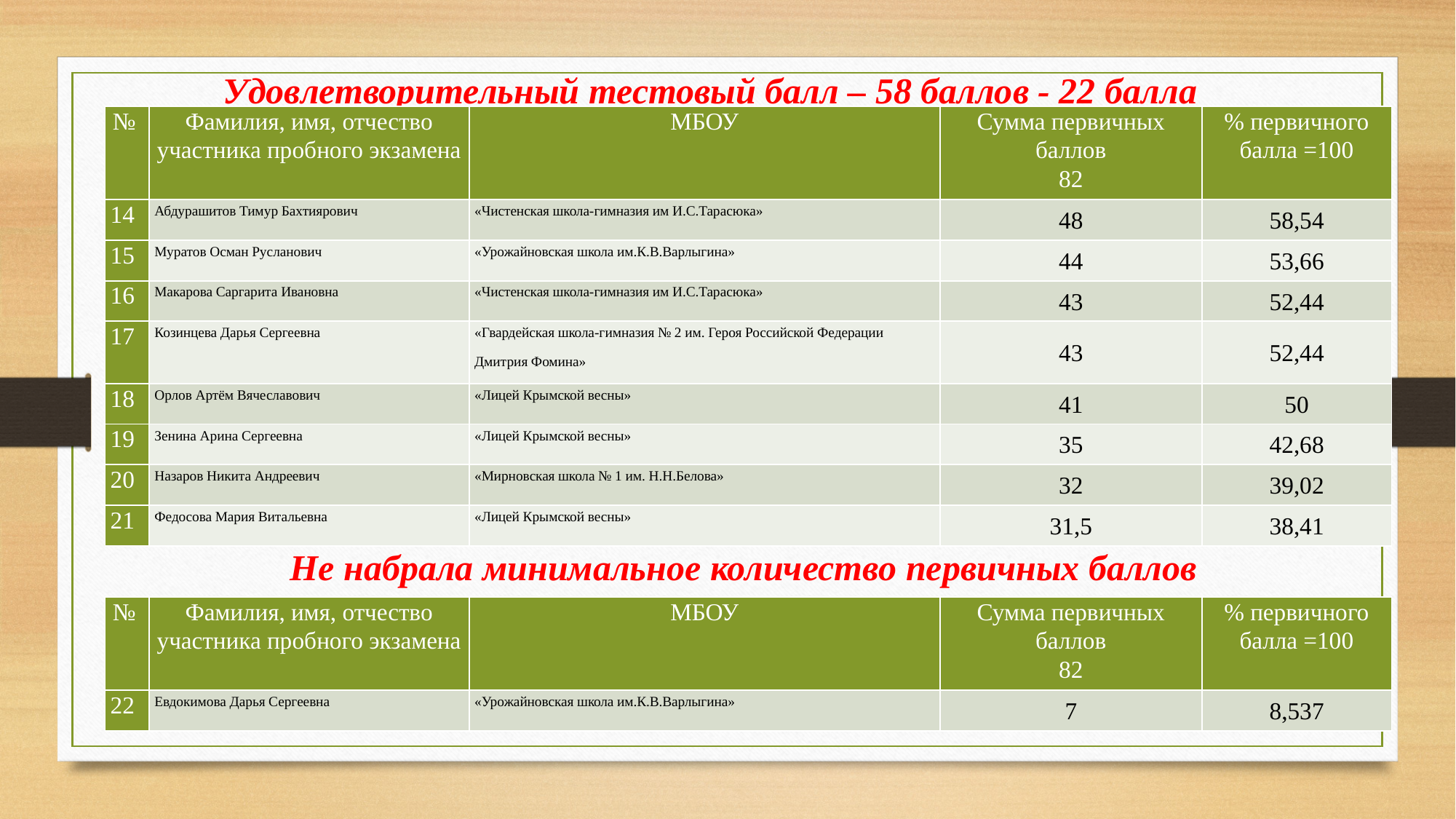

Удовлетворительный тестовый балл – 58 баллов - 22 балла
| № | Фамилия, имя, отчество участника пробного экзамена | МБОУ | Сумма первичных баллов 82 | % первичного балла =100 |
| --- | --- | --- | --- | --- |
| 14 | Абдурашитов Тимур Бахтиярович | «Чистенская школа-гимназия им И.С.Тарасюка» | 48 | 58,54 |
| 15 | Муратов Осман Русланович | «Урожайновская школа им.К.В.Варлыгина» | 44 | 53,66 |
| 16 | Макарова Саргарита Ивановна | «Чистенская школа-гимназия им И.С.Тарасюка» | 43 | 52,44 |
| 17 | Козинцева Дарья Сергеевна | «Гвардейская школа-гимназия № 2 им. Героя Российской Федерации Дмитрия Фомина» | 43 | 52,44 |
| 18 | Орлов Артём Вячеславович | «Лицей Крымской весны» | 41 | 50 |
| 19 | Зенина Арина Сергеевна | «Лицей Крымской весны» | 35 | 42,68 |
| 20 | Назаров Никита Андреевич | «Мирновская школа № 1 им. Н.Н.Белова» | 32 | 39,02 |
| 21 | Федосова Мария Витальевна | «Лицей Крымской весны» | 31,5 | 38,41 |
Не набрала минимальное количество первичных баллов
| № | Фамилия, имя, отчество участника пробного экзамена | МБОУ | Сумма первичных баллов 82 | % первичного балла =100 |
| --- | --- | --- | --- | --- |
| 22 | Евдокимова Дарья Сергеевна | «Урожайновская школа им.К.В.Варлыгина» | 7 | 8,537 |